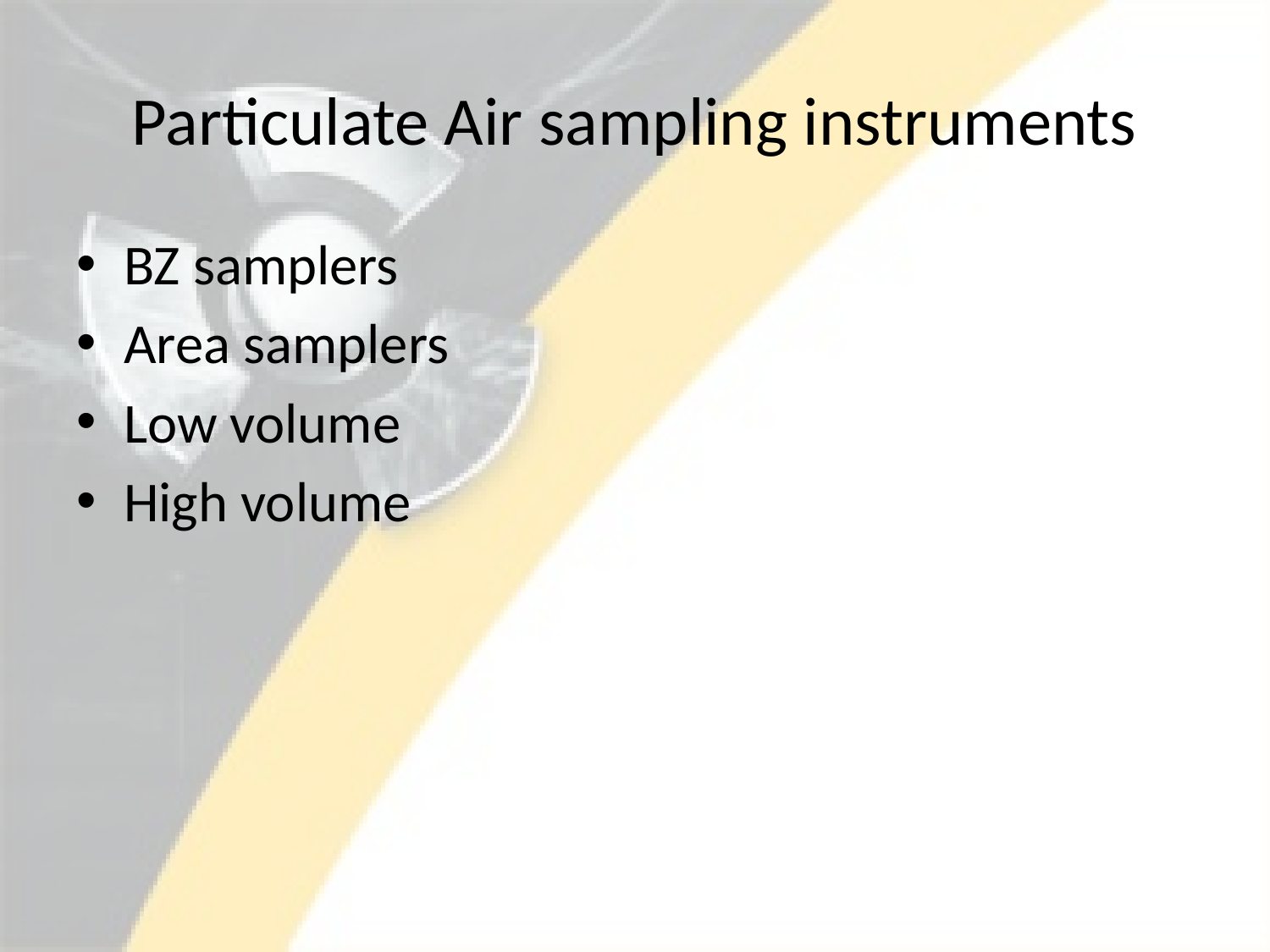

# Particulate Air sampling instruments
BZ samplers
Area samplers
Low volume
High volume